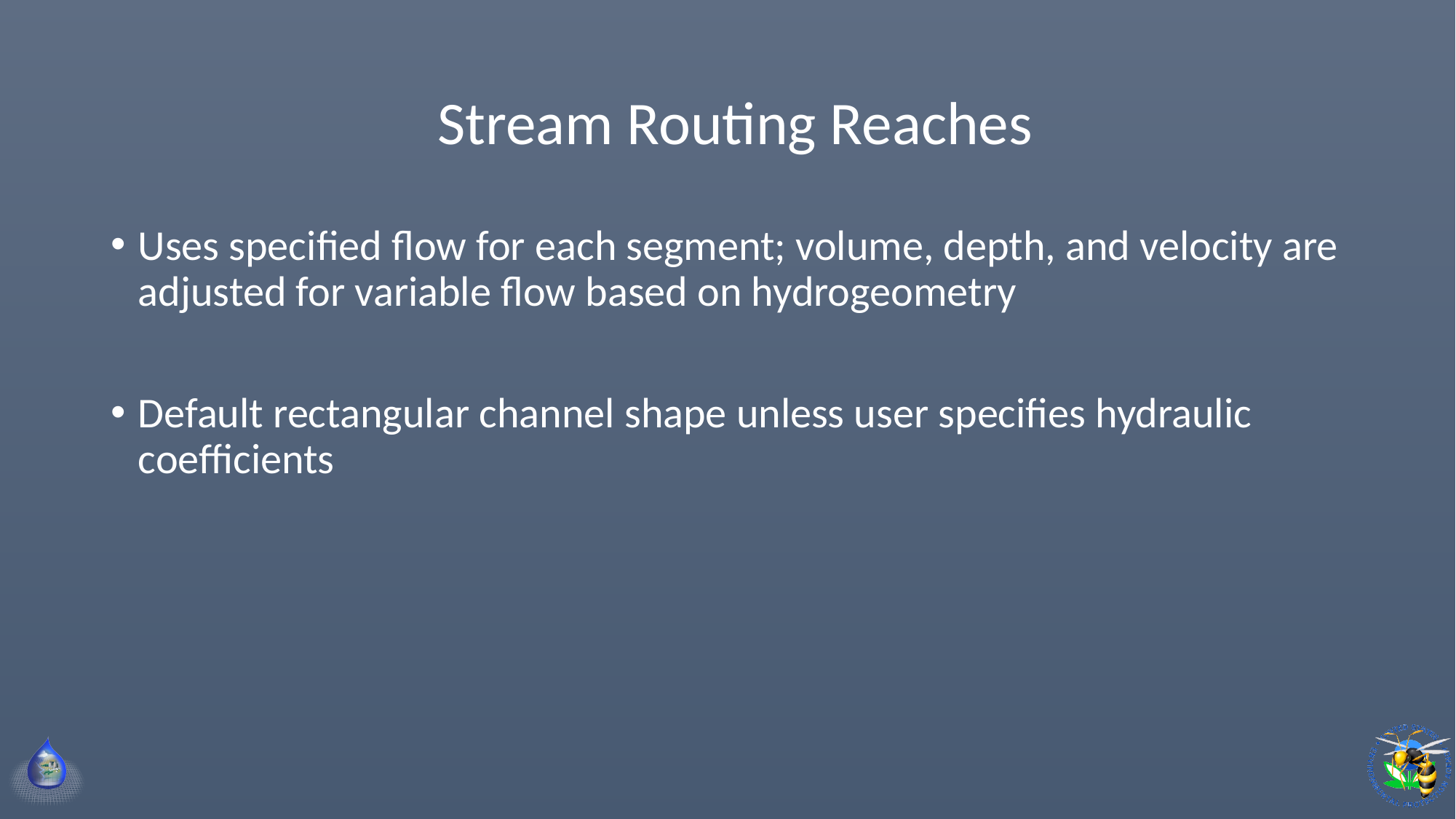

# Stream Routing Reaches
Uses specified flow for each segment; volume, depth, and velocity are adjusted for variable flow based on hydrogeometry

Default rectangular channel shape unless user specifies hydraulic coefficients